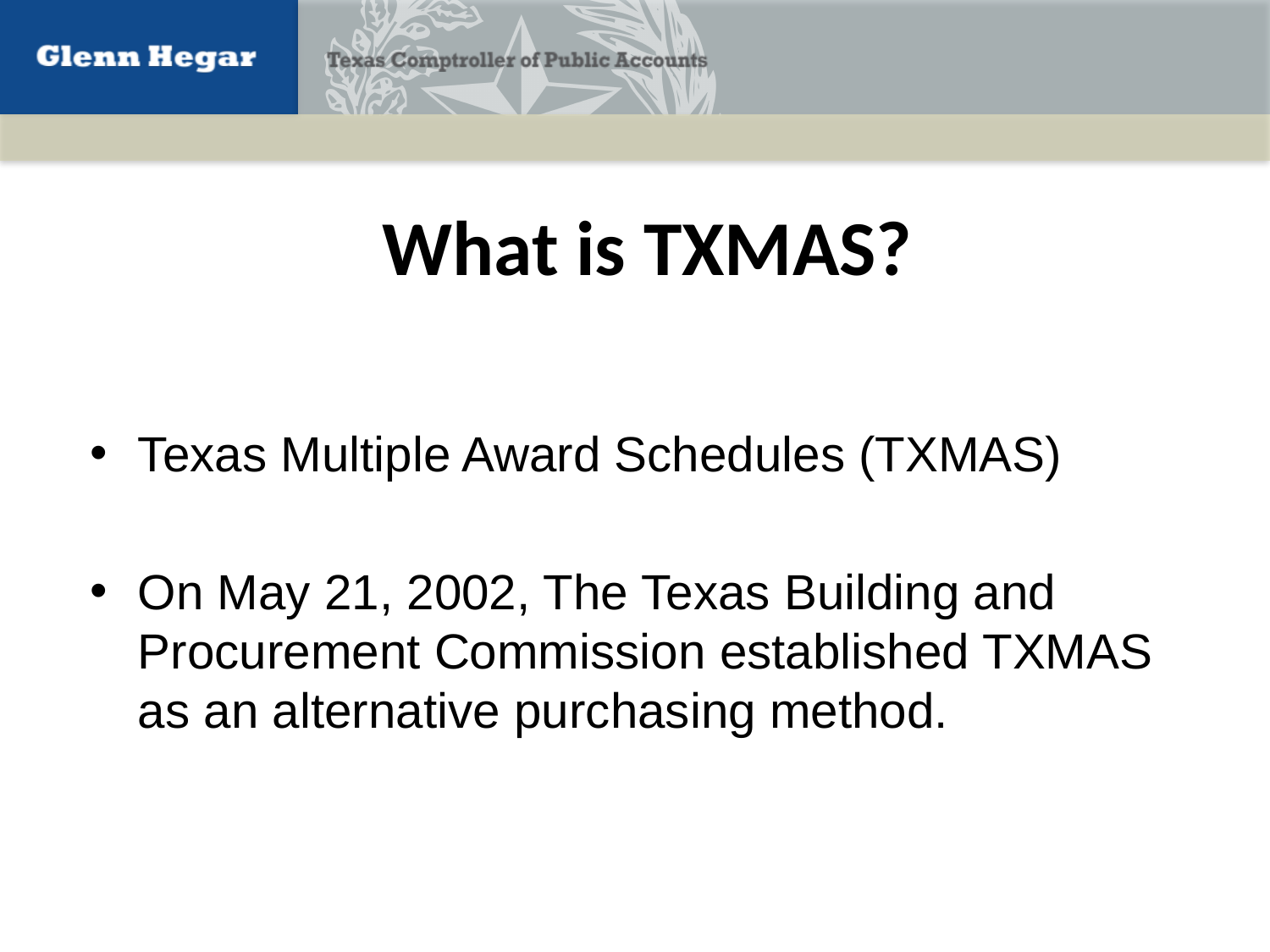

What is TXMAS?
Texas Multiple Award Schedules (TXMAS)

On May 21, 2002, The Texas Building and Procurement Commission established TXMAS as an alternative purchasing method.